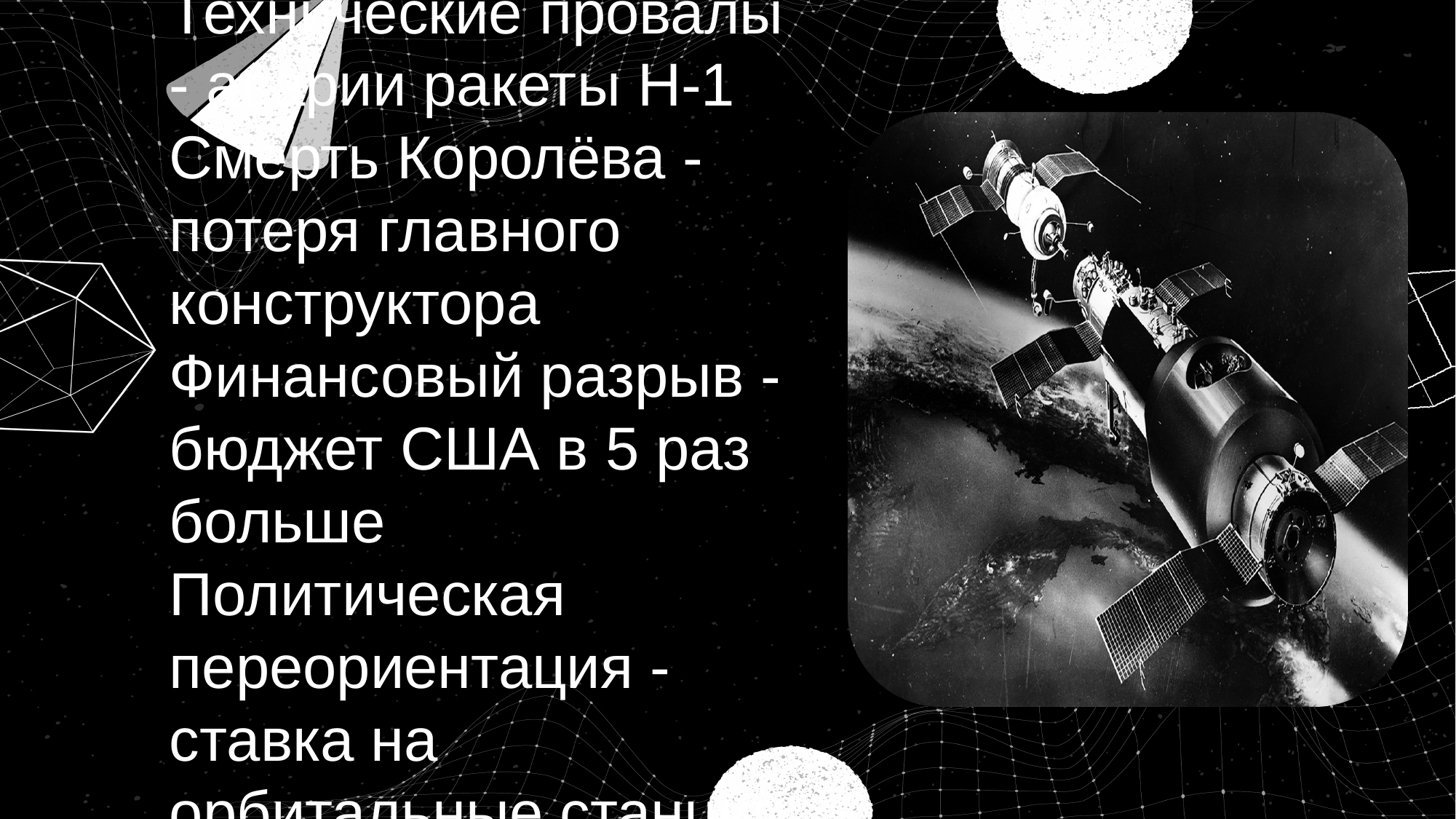

Технические провалы - аварии ракеты Н-1
Смерть Королёва - потеря главного конструктора
Финансовый разрыв - бюджет США в 5 раз больше
Политическая переориентация - ставка на орбитальные станции